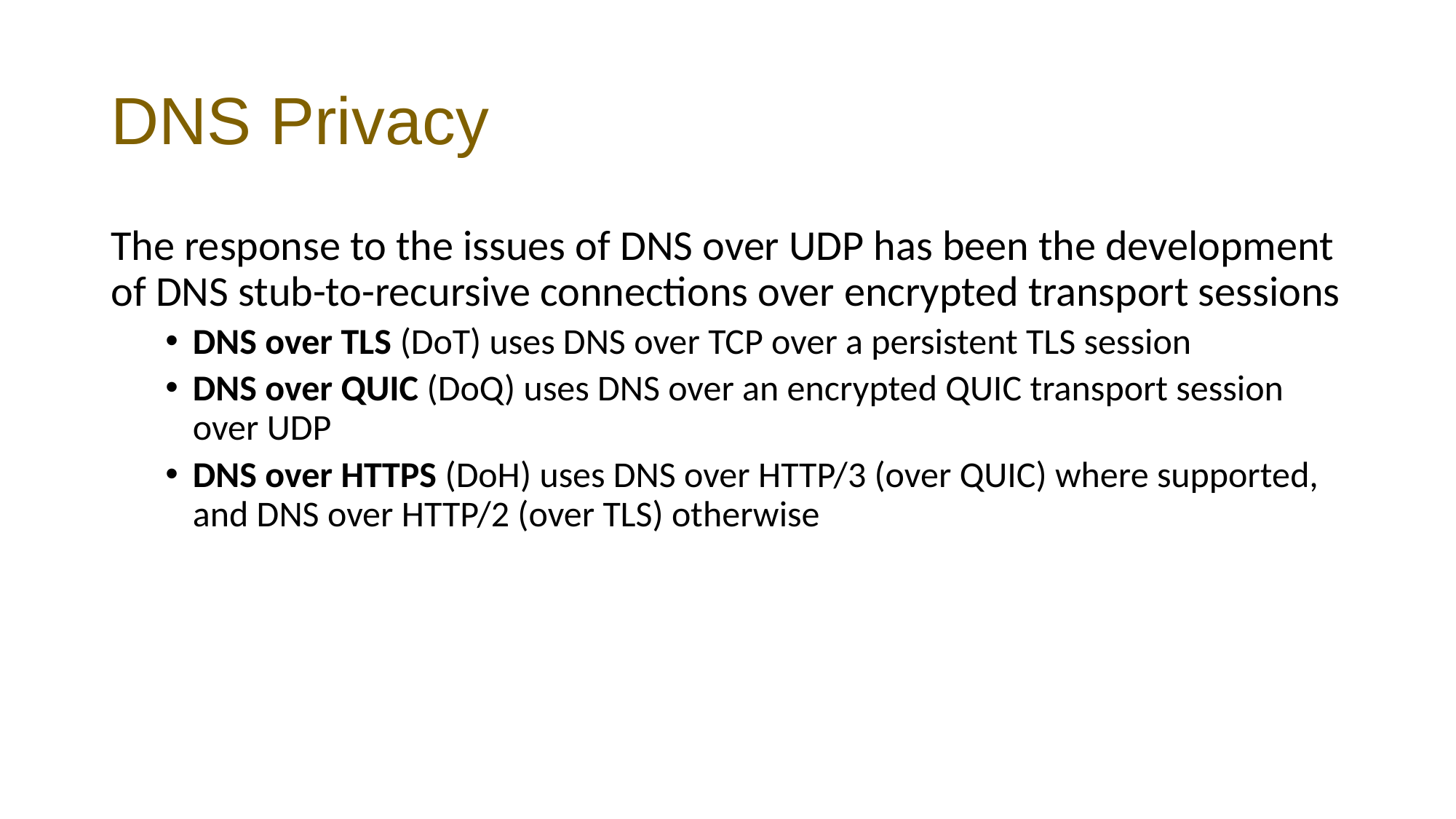

# DNS Privacy
The response to the issues of DNS over UDP has been the development of DNS stub-to-recursive connections over encrypted transport sessions
DNS over TLS (DoT) uses DNS over TCP over a persistent TLS session
DNS over QUIC (DoQ) uses DNS over an encrypted QUIC transport session over UDP
DNS over HTTPS (DoH) uses DNS over HTTP/3 (over QUIC) where supported, and DNS over HTTP/2 (over TLS) otherwise